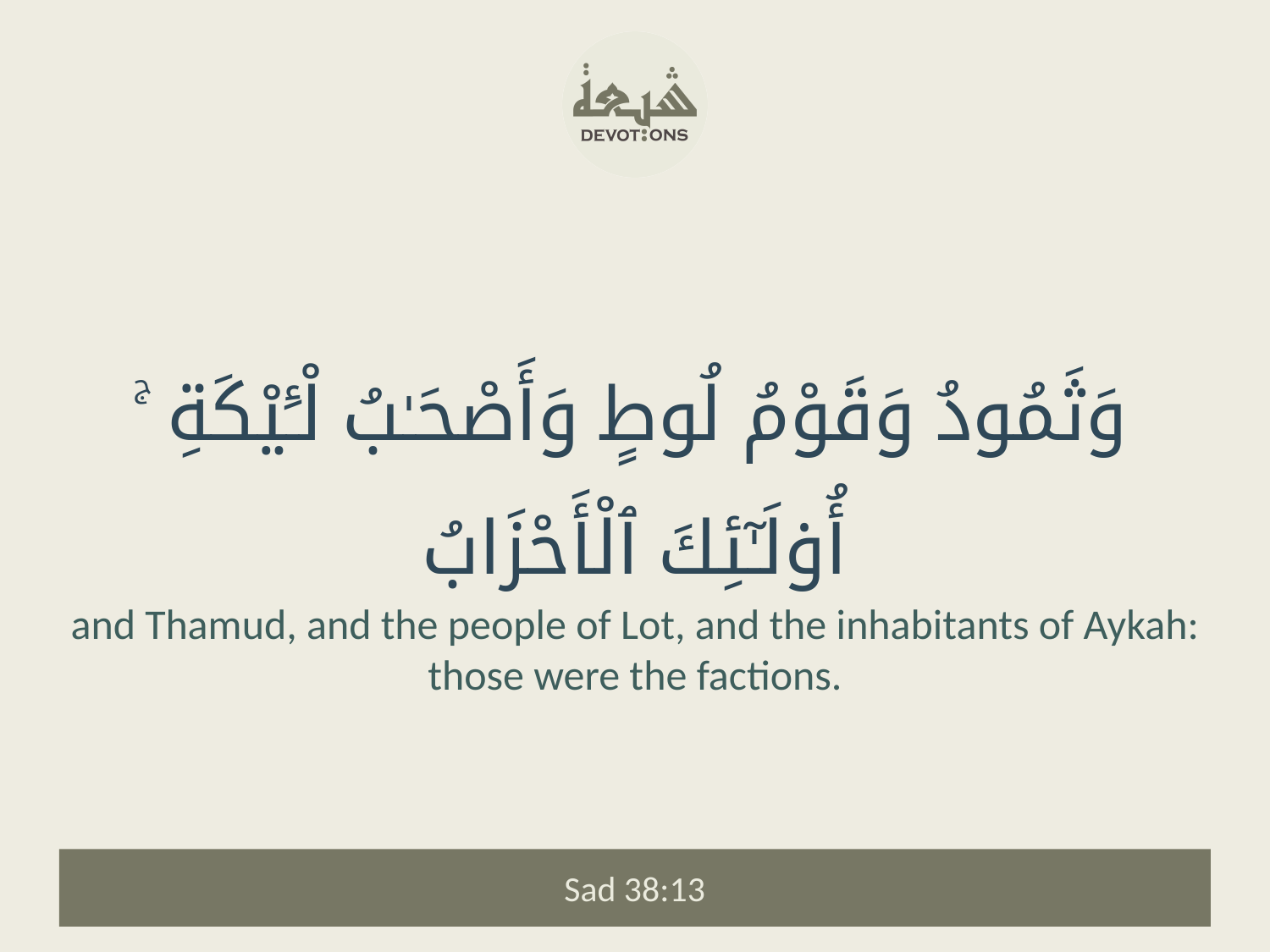

وَثَمُودُ وَقَوْمُ لُوطٍ وَأَصْحَـٰبُ لْـَٔيْكَةِ ۚ أُو۟لَـٰٓئِكَ ٱلْأَحْزَابُ
and Thamud, and the people of Lot, and the inhabitants of Aykah: those were the factions.
Sad 38:13